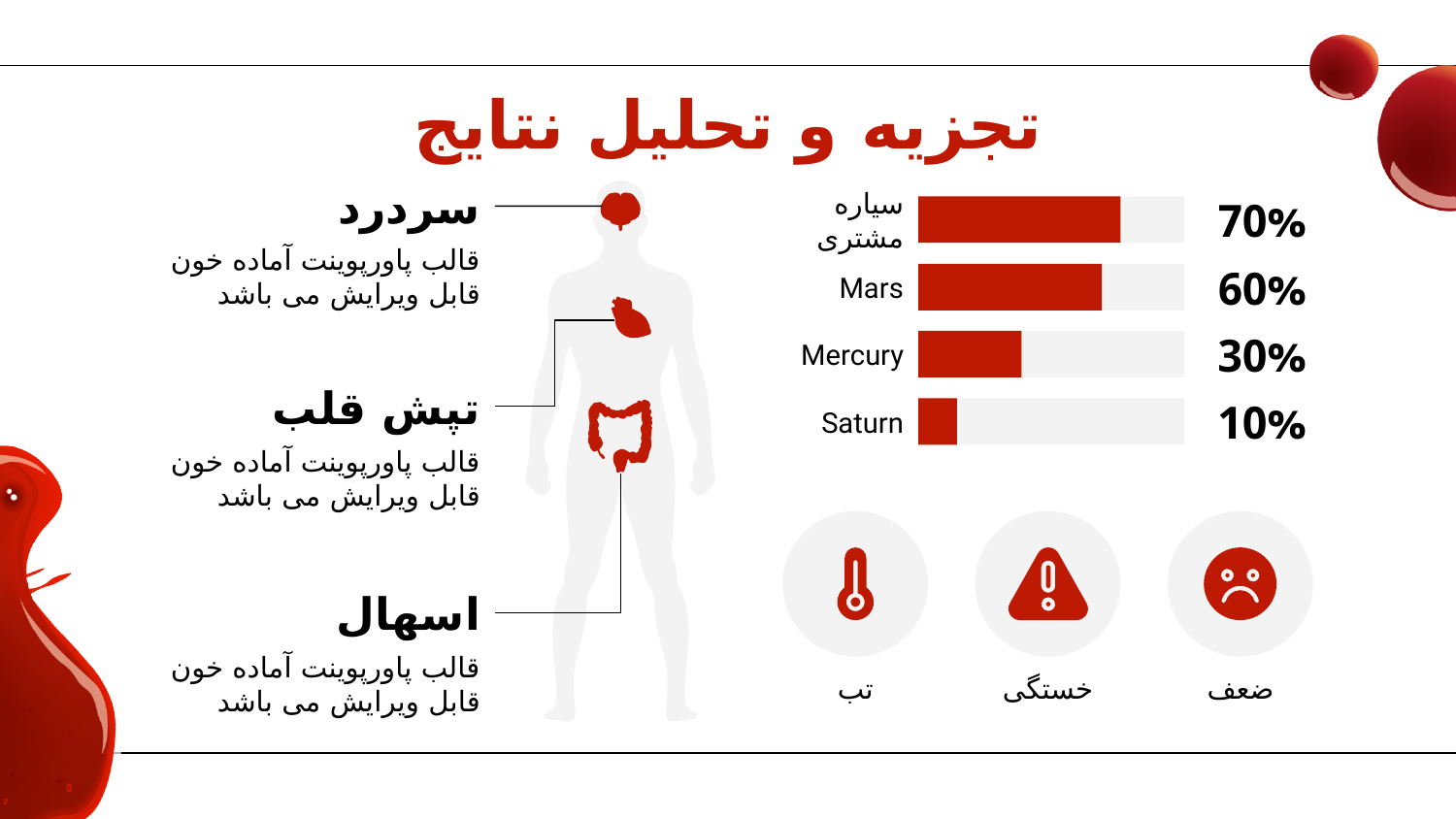

# تجزیه و تحلیل نتایج

سردرد
70%
سیاره مشتری

قالب پاورپوینت آماده خون قابل ویرایش می باشد
60%
Mars

30%
Mercury

تپش قلب
10%
Saturn

قالب پاورپوینت آماده خون قابل ویرایش می باشد

اسهال
قالب پاورپوینت آماده خون قابل ویرایش می باشد
تب
خستگی
ضعف